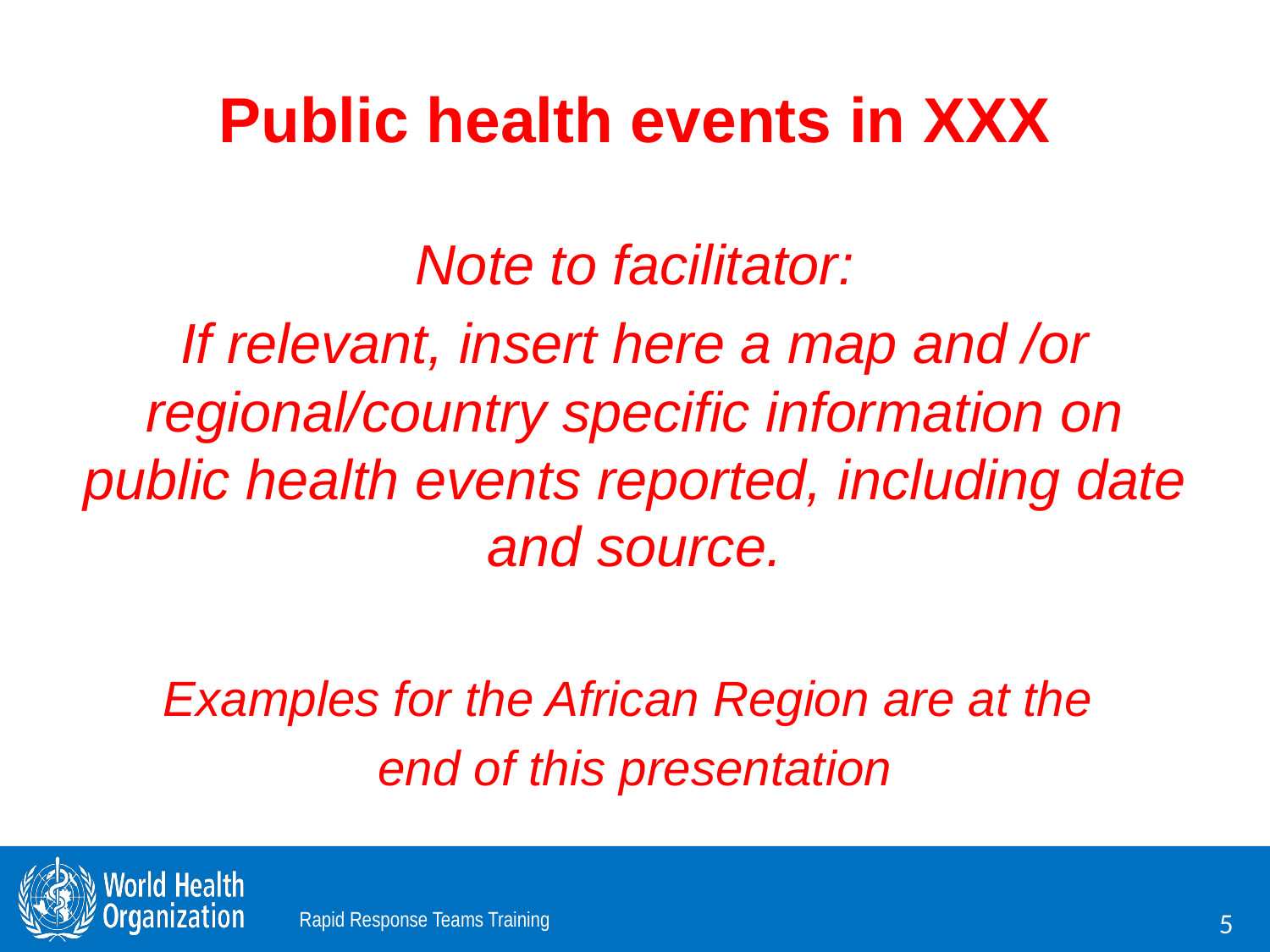

# Public health events in XXX
Note to facilitator:
If relevant, insert here a map and /or regional/country specific information on public health events reported, including date and source.

Examples for the African Region are at the
end of this presentation